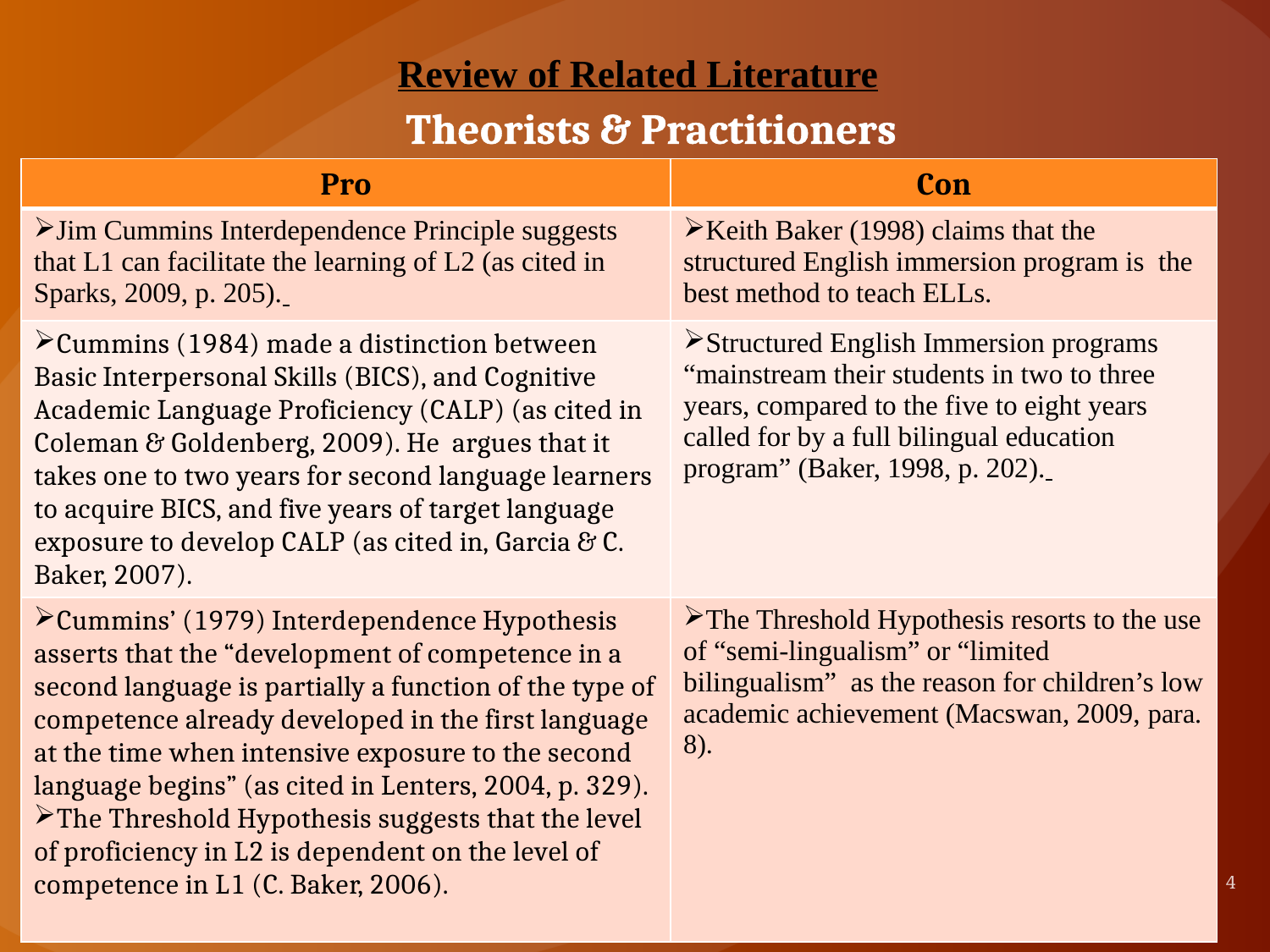

# Review of Related Literature
Theorists & Practitioners

| Pro | Con |
| --- | --- |
| Jim Cummins Interdependence Principle suggests that L1 can facilitate the learning of L2 (as cited in Sparks, 2009, p. 205). | Keith Baker (1998) claims that the structured English immersion program is the best method to teach ELLs. |
| Cummins (1984) made a distinction between Basic Interpersonal Skills (BICS), and Cognitive Academic Language Proficiency (CALP) (as cited in Coleman & Goldenberg, 2009). He argues that it takes one to two years for second language learners to acquire BICS, and five years of target language exposure to develop CALP (as cited in, Garcia & C. Baker, 2007). | Structured English Immersion programs “mainstream their students in two to three years, compared to the five to eight years called for by a full bilingual education program” (Baker, 1998, p. 202). |
| Cummins’ (1979) Interdependence Hypothesis asserts that the “development of competence in a second language is partially a function of the type of competence already developed in the first language at the time when intensive exposure to the second language begins” (as cited in Lenters, 2004, p. 329). The Threshold Hypothesis suggests that the level of proficiency in L2 is dependent on the level of competence in L1 (C. Baker, 2006). | The Threshold Hypothesis resorts to the use of “semi-lingualism” or “limited bilingualism” as the reason for children’s low academic achievement (Macswan, 2009, para. 8). |
4